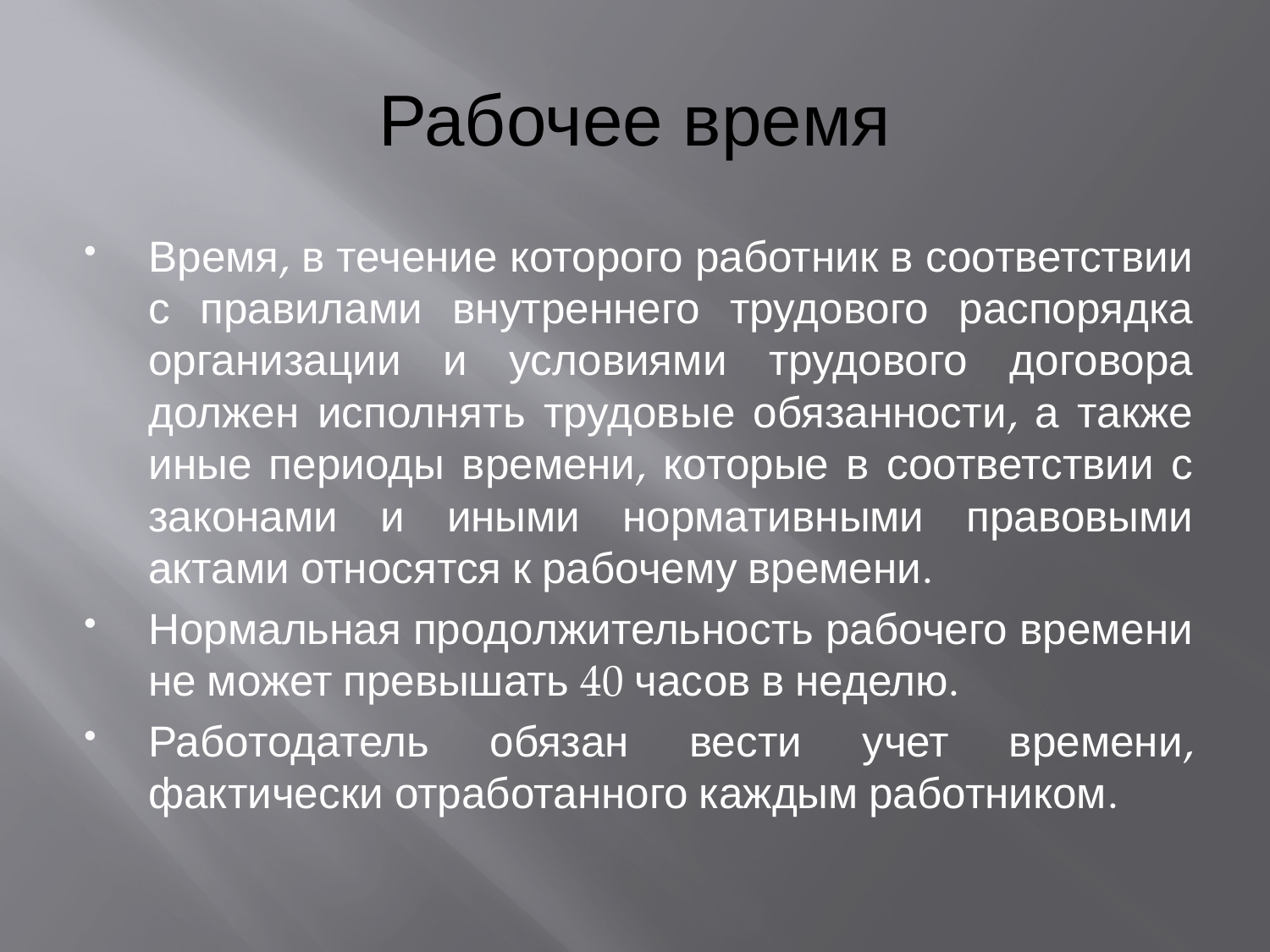

# Рабочее время
Время, в течение которого работник в соответствии с правилами внутреннего трудового распорядка организации и условиями трудового договора должен исполнять трудовые обязанности, а также иные периоды времени, которые в соответствии с законами и иными нормативными правовыми актами относятся к рабочему времени.
Нормальная продолжительность рабочего времени не может превышать 40 часов в неделю.
Работодатель обязан вести учет времени, фактически отработанного каждым работником.